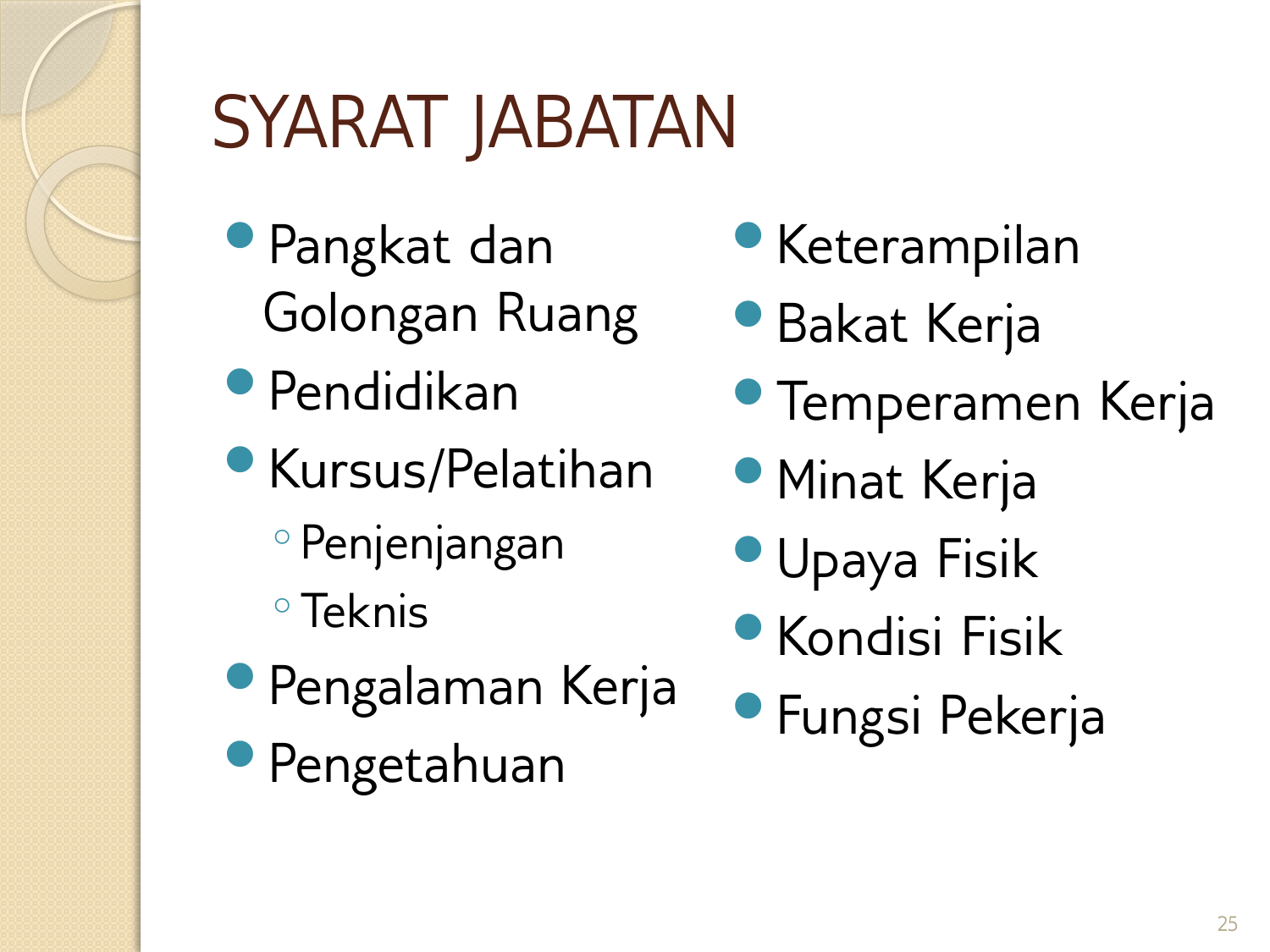

# SYARAT JABATAN
Pangkat dan Golongan Ruang
Pendidikan
Kursus/Pelatihan
Penjenjangan
Teknis
Pengalaman Kerja
Pengetahuan
Keterampilan
Bakat Kerja
Temperamen Kerja
Minat Kerja
Upaya Fisik
Kondisi Fisik
Fungsi Pekerja
25